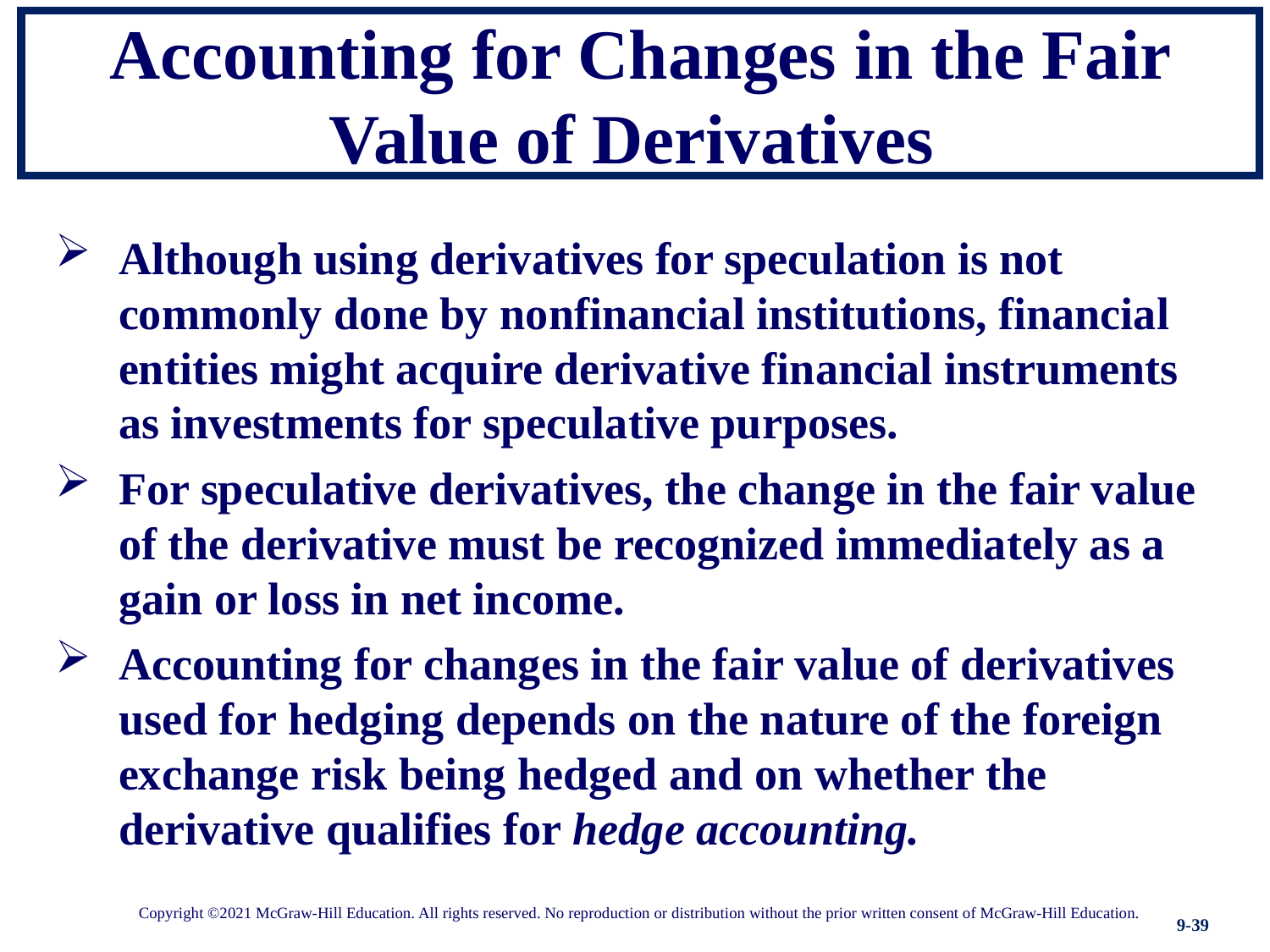

# Accounting for Changes in the Fair Value of Derivatives
Although using derivatives for speculation is not commonly done by nonfinancial institutions, financial entities might acquire derivative financial instruments as investments for speculative purposes.
For speculative derivatives, the change in the fair value of the derivative must be recognized immediately as a gain or loss in net income.
Accounting for changes in the fair value of derivatives used for hedging depends on the nature of the foreign exchange risk being hedged and on whether the derivative qualifies for hedge accounting.
Copyright ©2021 McGraw-Hill Education. All rights reserved. No reproduction or distribution without the prior written consent of McGraw-Hill Education.
9-39